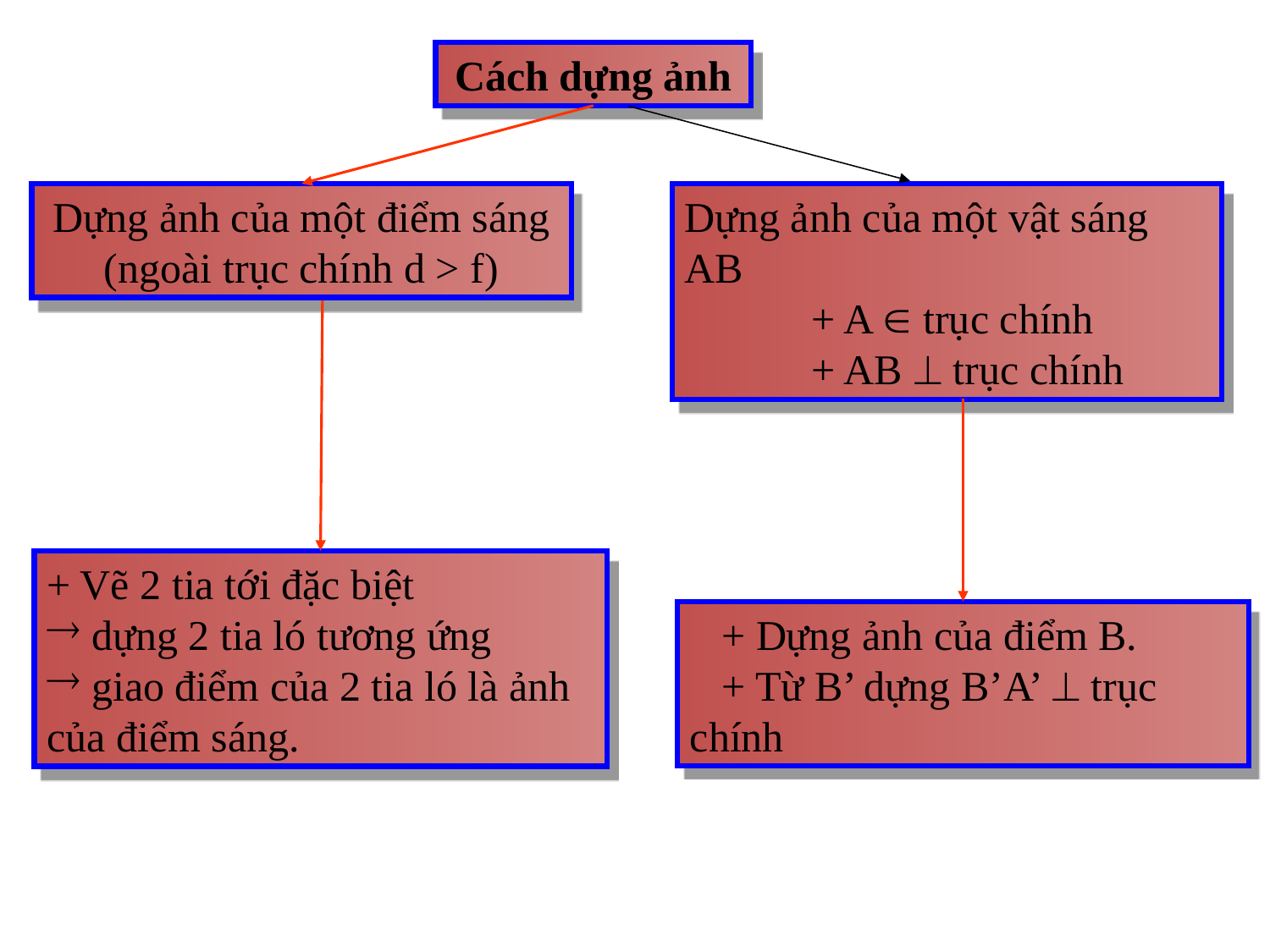

Cách dựng ảnh

Dựng ảnh của một điểm sáng (ngoài trục chính d > f)
Dựng ảnh của một vật sáng AB
            + A ∈ trục chính
	+ AB ⊥ trục chính
+ Vẽ 2 tia tới đặc biệt
 dựng 2 tia ló tương ứng
 giao điểm của 2 tia ló là ảnh của điểm sáng.
   + Dựng ảnh của điểm B.
   + Từ B’ dựng B’A’ ⊥ trục chính